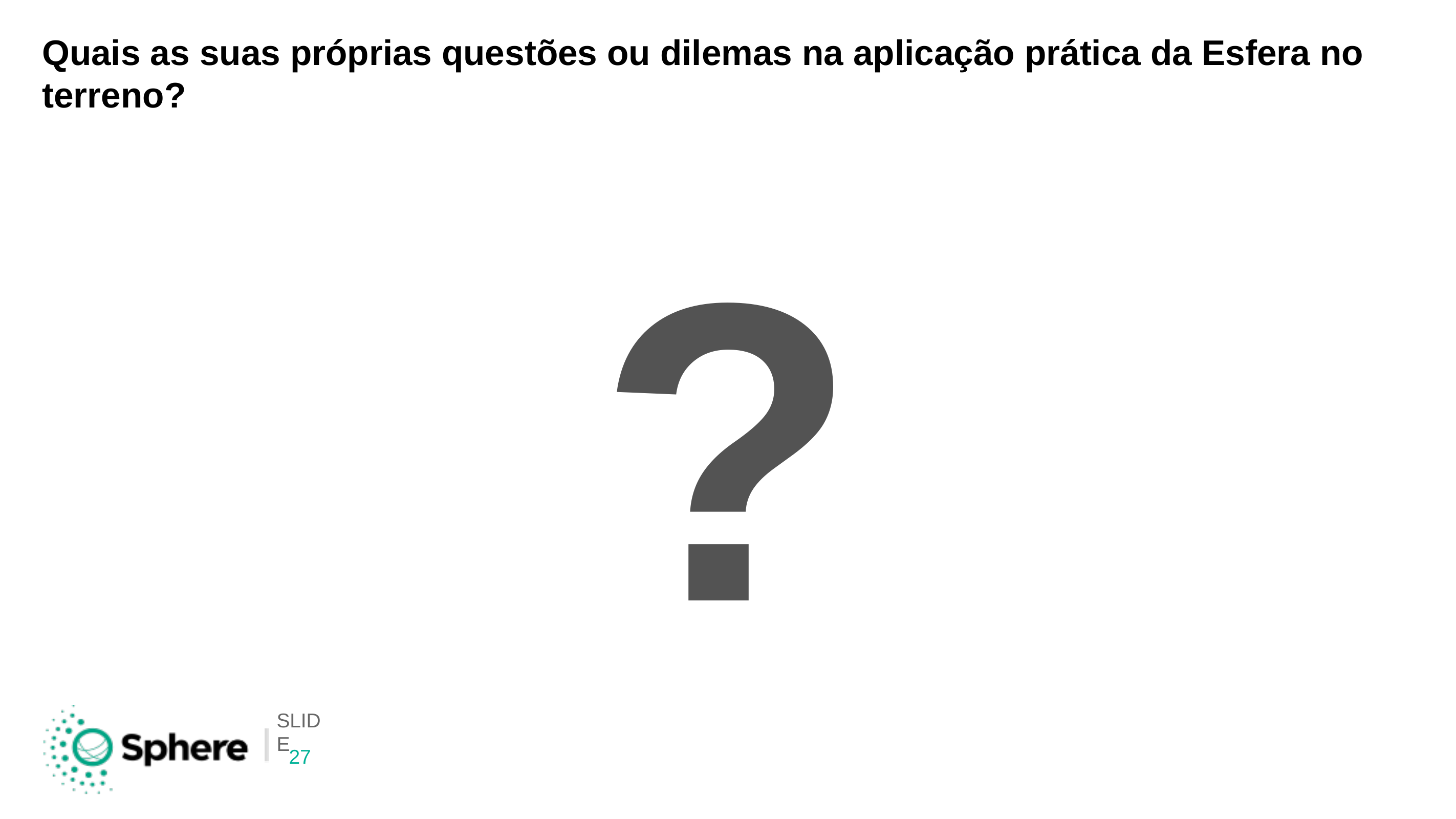

# Quais as suas próprias questões ou dilemas na aplicação prática da Esfera no terreno?
?
27